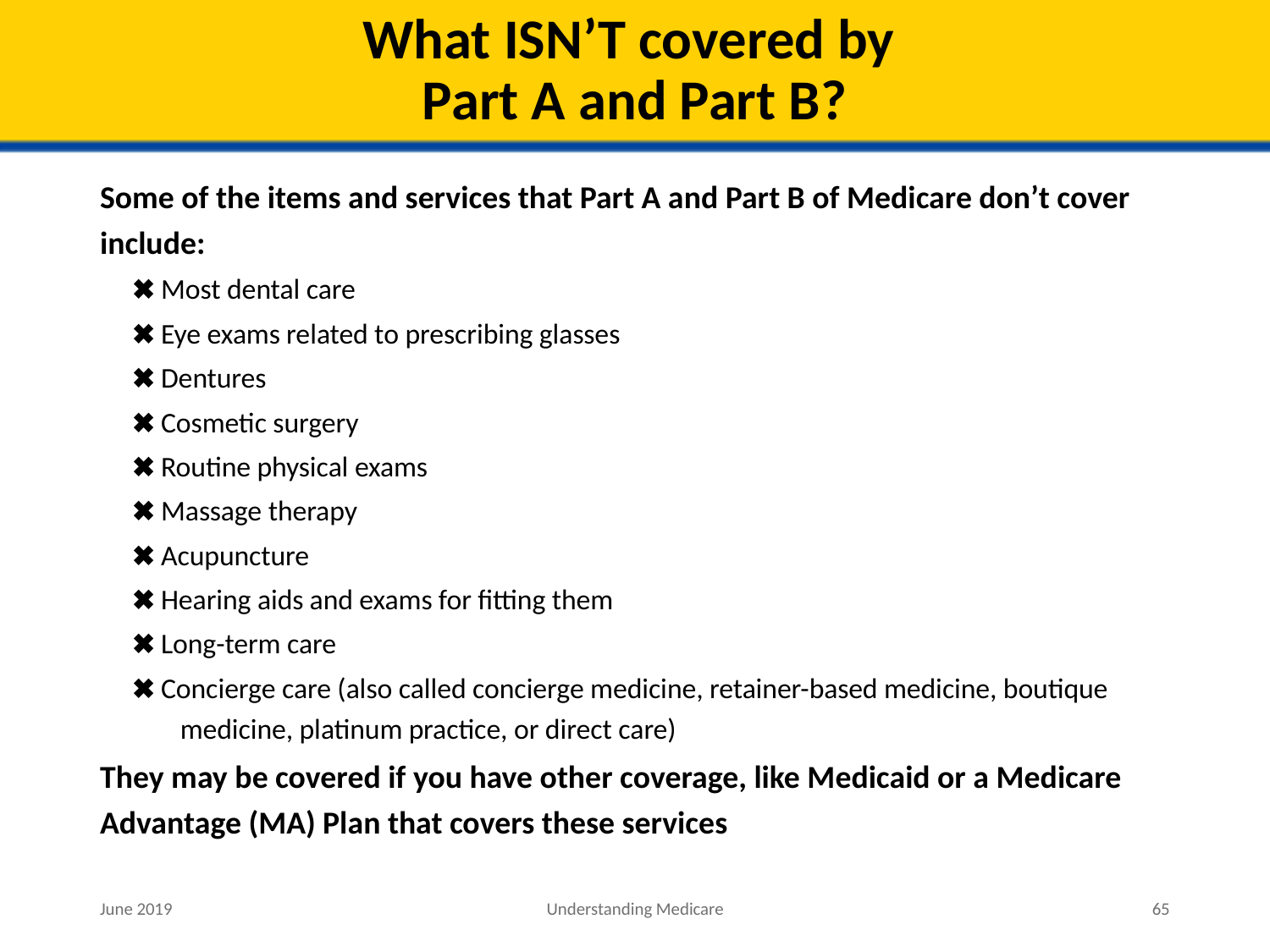

# What ISN’T covered by Part A and Part B?
Some of the items and services that Part A and Part B of Medicare don’t cover include:
✖ Most dental care
✖ Eye exams related to prescribing glasses
✖ Dentures
✖ Cosmetic surgery
✖ Routine physical exams
✖ Massage therapy
✖ Acupuncture
✖ Hearing aids and exams for fitting them
✖ Long-term care
✖ Concierge care (also called concierge medicine, retainer-based medicine, boutique medicine, platinum practice, or direct care)
They may be covered if you have other coverage, like Medicaid or a Medicare Advantage (MA) Plan that covers these services
June 2019
Understanding Medicare
65